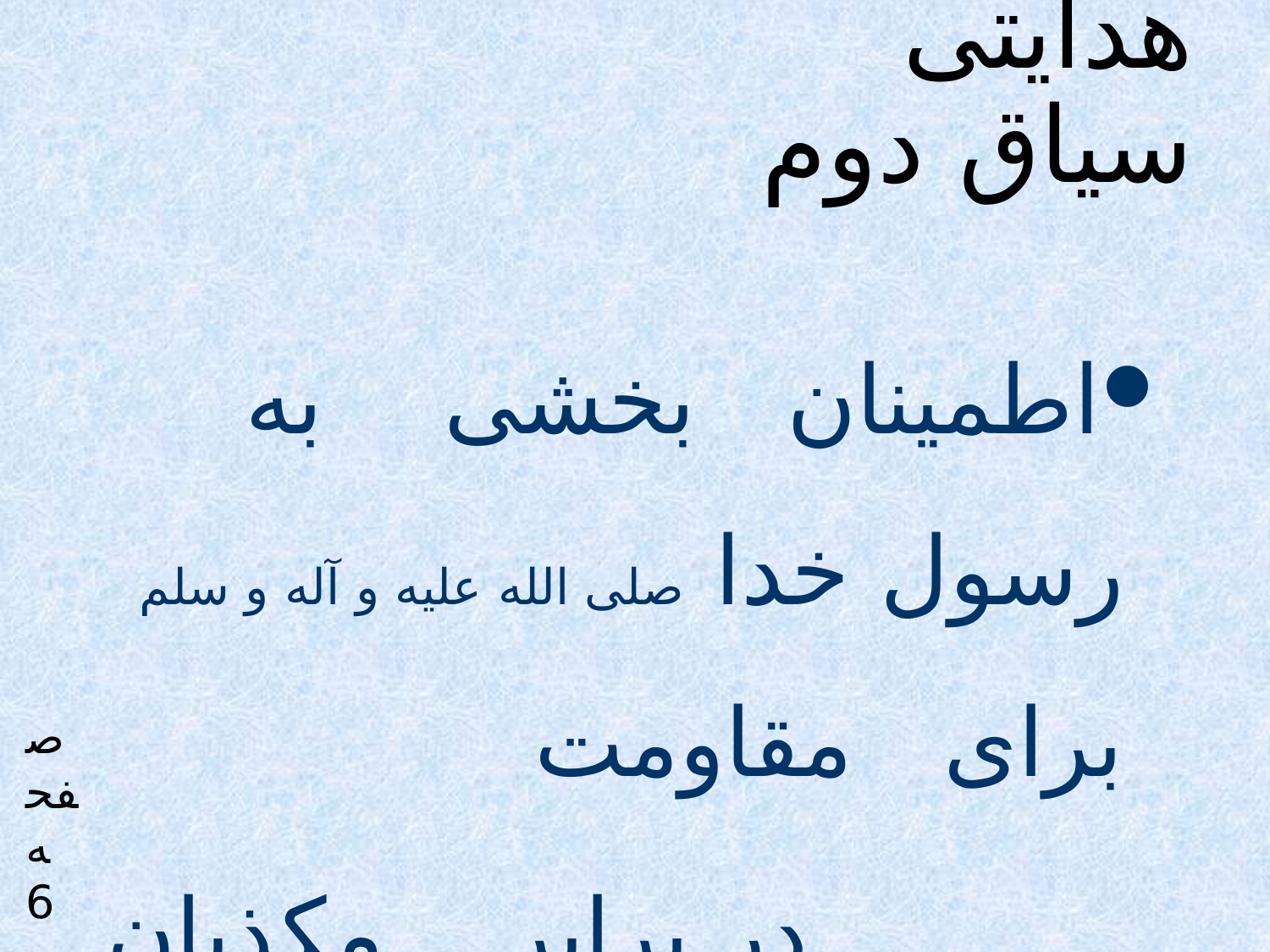

# جهت هدایتی سیاق دوم
اطمینان   بخشی    به   رسول خدا صلی الله علیه و آله و سلم     برای   مقاومت
            در برابر    مکذبان متکی بر ثروت  و قدرت
ثروت  و قدرتشان، دست مایه ابتلای   آنان است   و نمی توانند   برای   عاجز کردن  خدا از آن استفاده کنند.
 مانند   صاحبان   باغ      که   محروم شدند.
صفحه 6